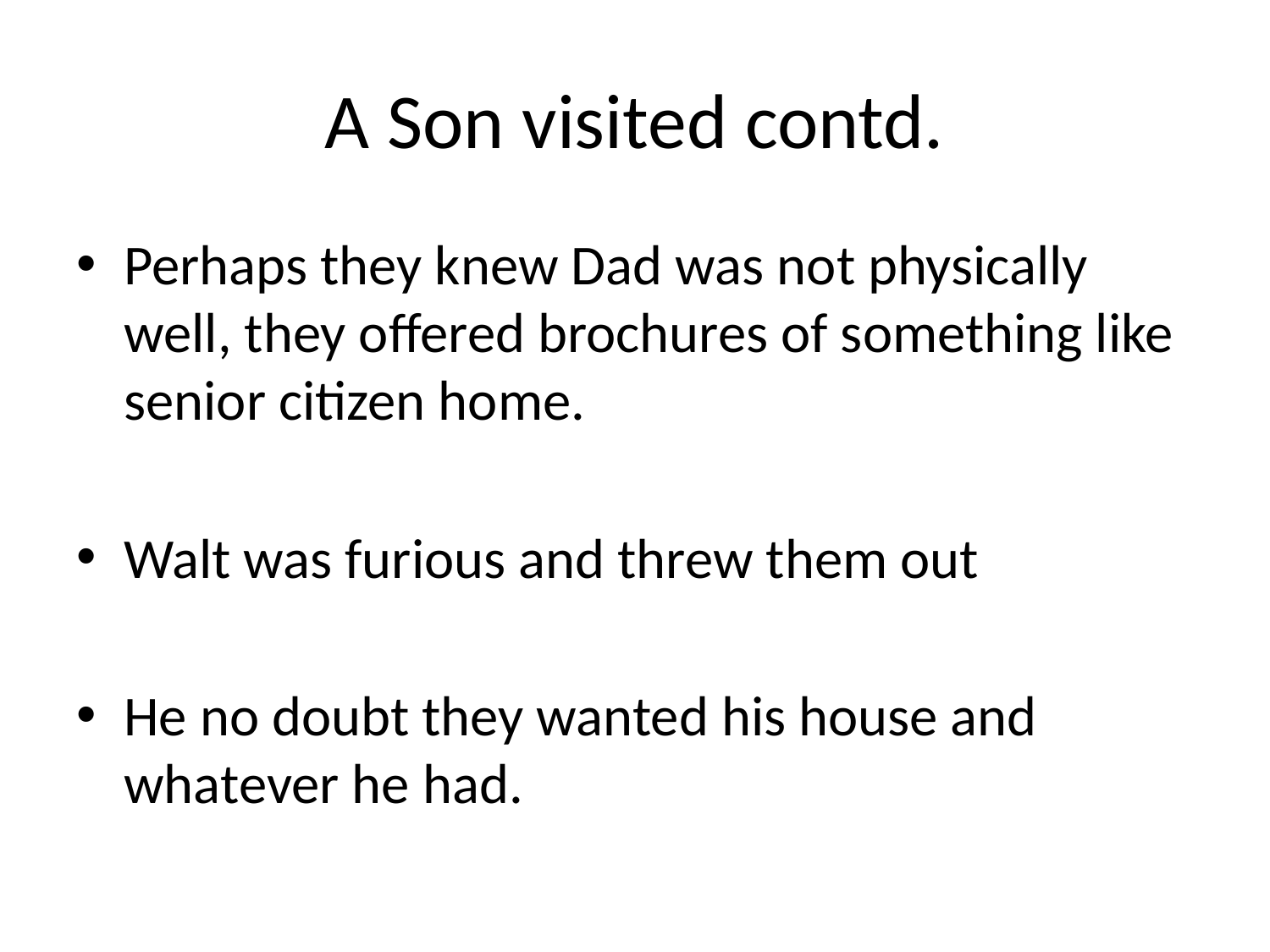

# A Son visited contd.
Perhaps they knew Dad was not physically well, they offered brochures of something like senior citizen home.

Walt was furious and threw them out

He no doubt they wanted his house and whatever he had.